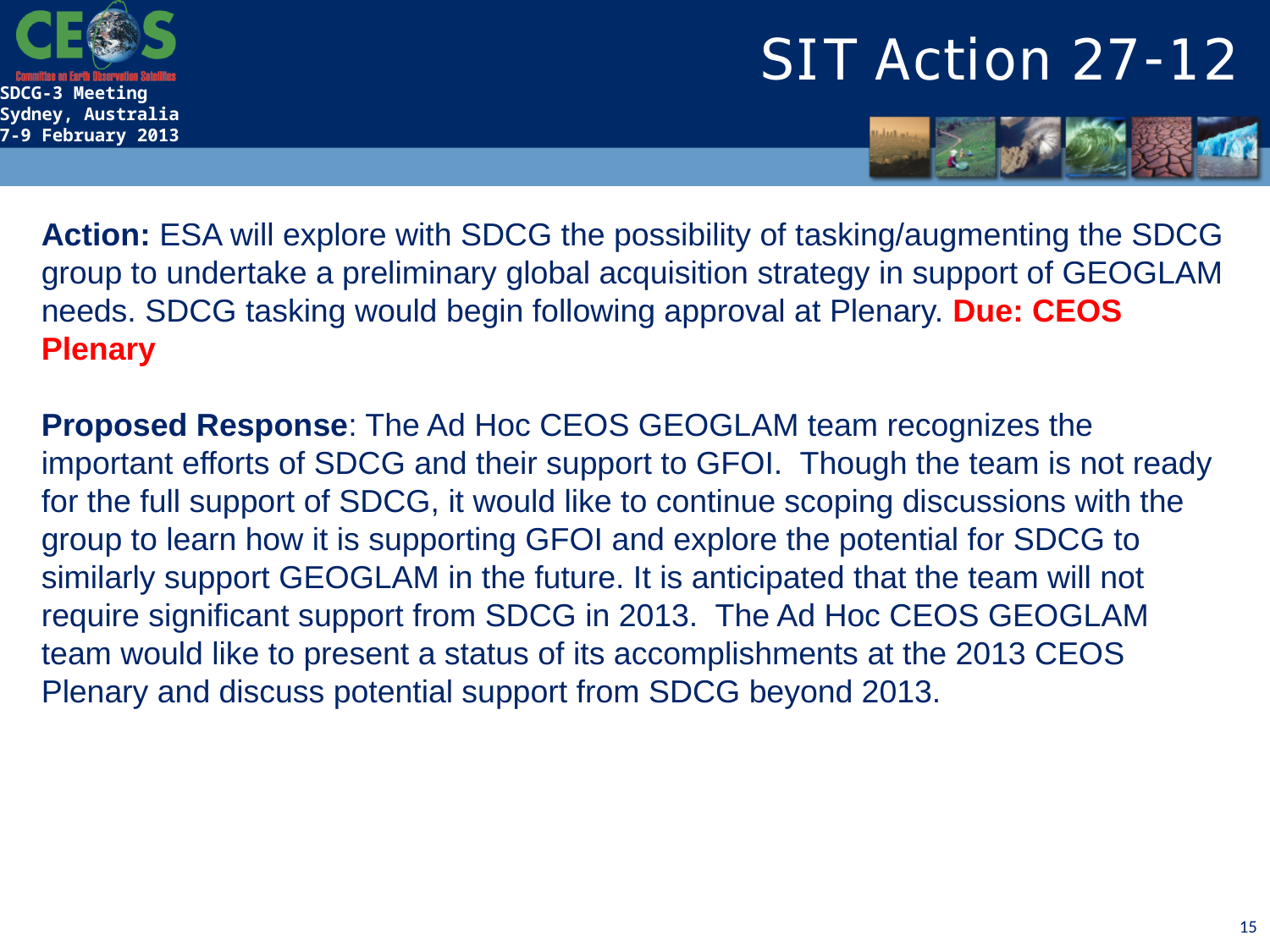

SIT Action 27-12
Action: ESA will explore with SDCG the possibility of tasking/augmenting the SDCG group to undertake a preliminary global acquisition strategy in support of GEOGLAM needs. SDCG tasking would begin following approval at Plenary. Due: CEOS Plenary

Proposed Response: The Ad Hoc CEOS GEOGLAM team recognizes the important efforts of SDCG and their support to GFOI.  Though the team is not ready for the full support of SDCG, it would like to continue scoping discussions with the group to learn how it is supporting GFOI and explore the potential for SDCG to similarly support GEOGLAM in the future. It is anticipated that the team will not require significant support from SDCG in 2013.  The Ad Hoc CEOS GEOGLAM team would like to present a status of its accomplishments at the 2013 CEOS Plenary and discuss potential support from SDCG beyond 2013.

15